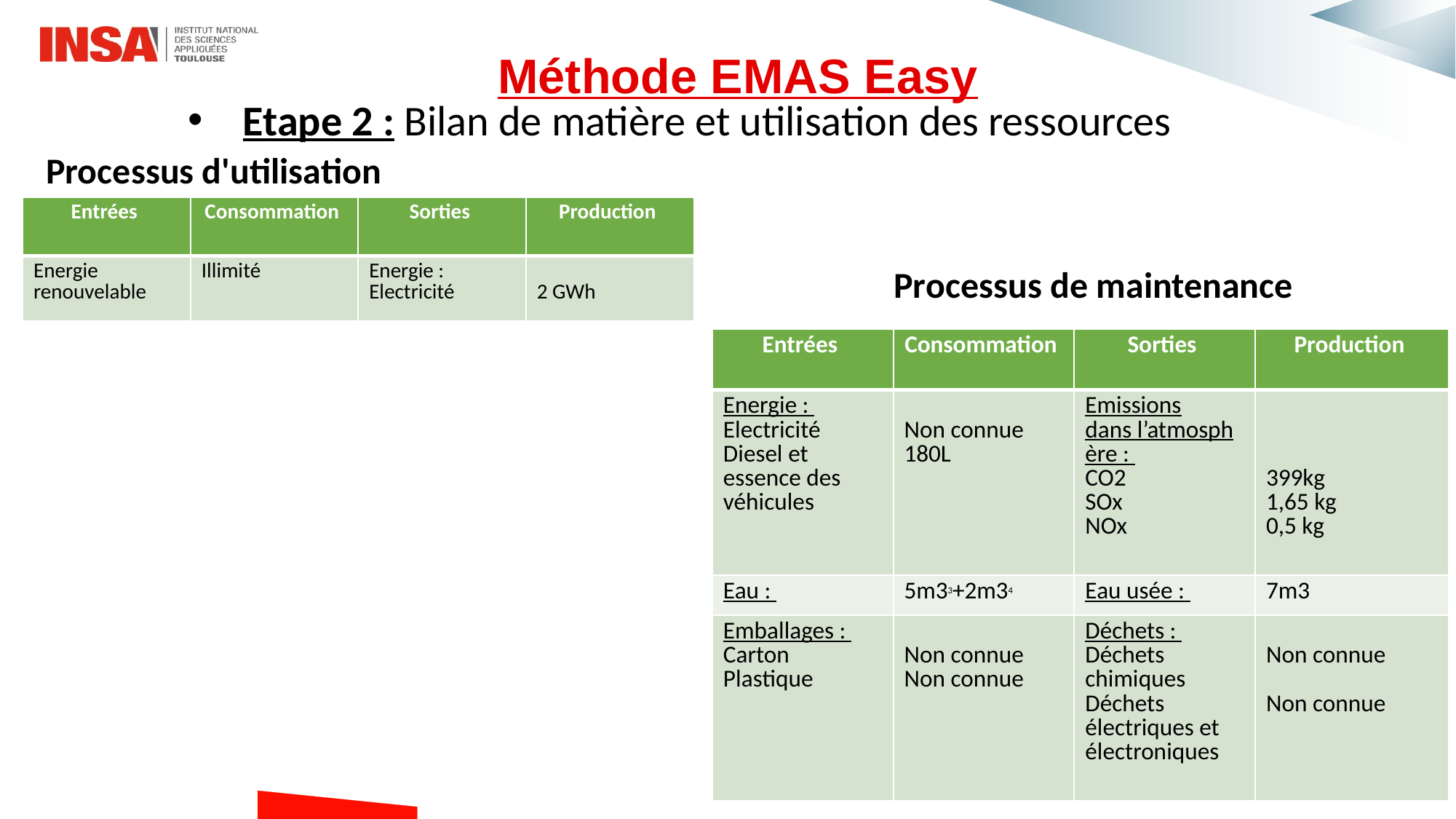

Méthode EMAS Easy

Etape 2 : Bilan de matière et utilisation des ressources
Processus d'utilisation
| Entrées | Consommation | Sorties | Production |
| --- | --- | --- | --- |
| Energie renouvelable | Illimité | Energie :  Electricité | 2 GWh |
Processus de maintenance
| Entrées | Consommation | Sorties | Production |
| --- | --- | --- | --- |
| Energie :  Electricité  Diesel et essence des véhicules | Non connue  180L | Emissions dans l’atmosphère :  CO2   SOx   NOx | 399kg  1,65 kg  0,5 kg |
| Eau : | 5m33+2m34 | Eau usée : | 7m3 |
| Emballages :  Carton  Plastique | Non connue  Non connue | Déchets :  Déchets chimiques  Déchets électriques et électroniques | Non connue  Non connue |